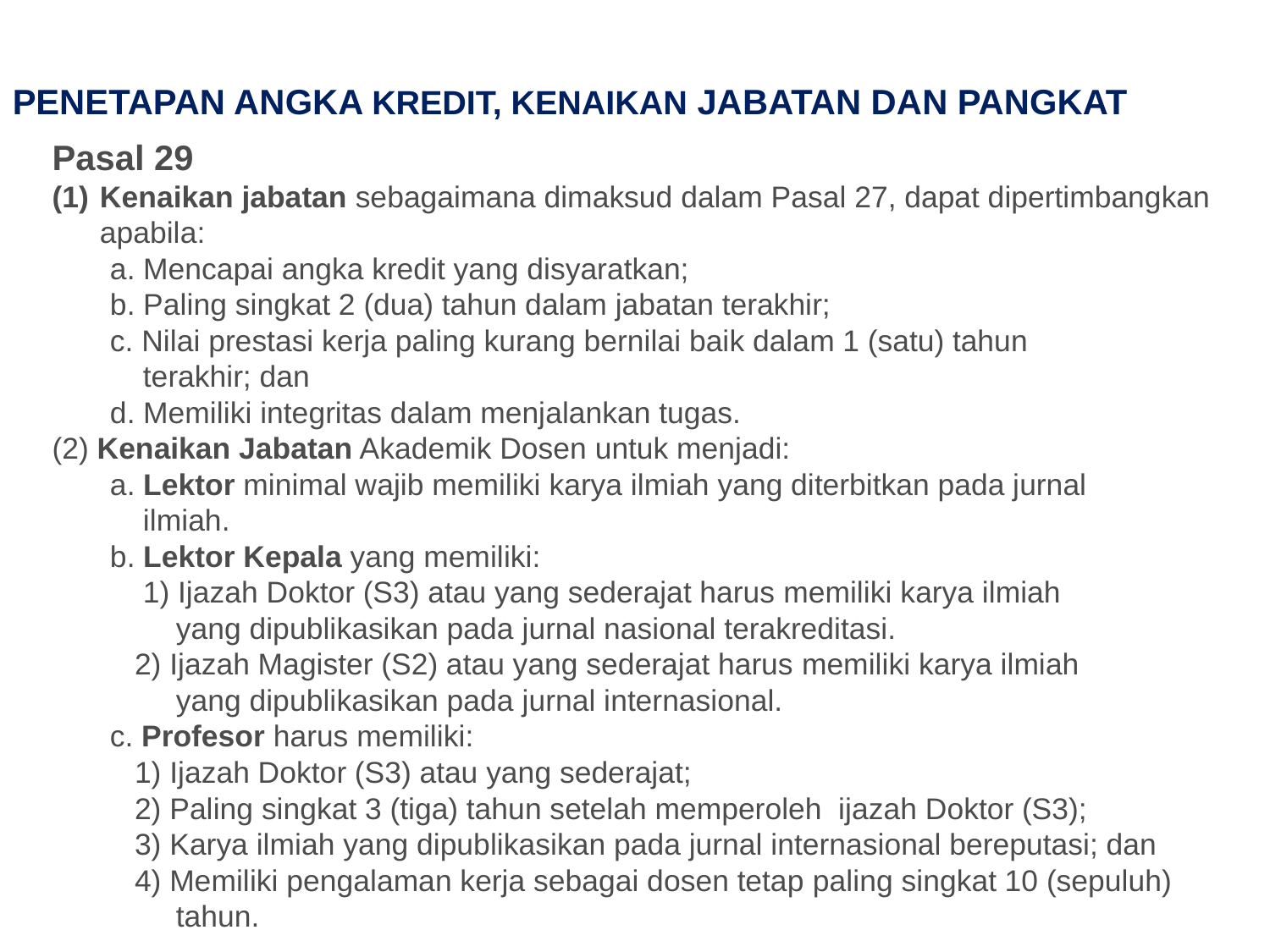

PENETAPAN ANGKA KREDIT, KENAIKAN JABATAN DAN PANGKAT
Pasal 29
Kenaikan jabatan sebagaimana dimaksud dalam Pasal 27, dapat dipertimbangkan apabila:
       a. Mencapai angka kredit yang disyaratkan;
       b. Paling singkat 2 (dua) tahun dalam jabatan terakhir;
       c. Nilai prestasi kerja paling kurang bernilai baik dalam 1 (satu) tahun
           terakhir; dan
       d. Memiliki integritas dalam menjalankan tugas.
(2) Kenaikan Jabatan Akademik Dosen untuk menjadi:
       a. Lektor minimal wajib memiliki karya ilmiah yang diterbitkan pada jurnal
           ilmiah.
       b. Lektor Kepala yang memiliki:
           1) Ijazah Doktor (S3) atau yang sederajat harus memiliki karya ilmiah
               yang dipublikasikan pada jurnal nasional terakreditasi.
          2) Ijazah Magister (S2) atau yang sederajat harus memiliki karya ilmiah
               yang dipublikasikan pada jurnal internasional.
       c. Profesor harus memiliki:
          1) Ijazah Doktor (S3) atau yang sederajat;
          2) Paling singkat 3 (tiga) tahun setelah memperoleh  ijazah Doktor (S3);
          3) Karya ilmiah yang dipublikasikan pada jurnal internasional bereputasi; dan
          4) Memiliki pengalaman kerja sebagai dosen tetap paling singkat 10 (sepuluh)
               tahun.